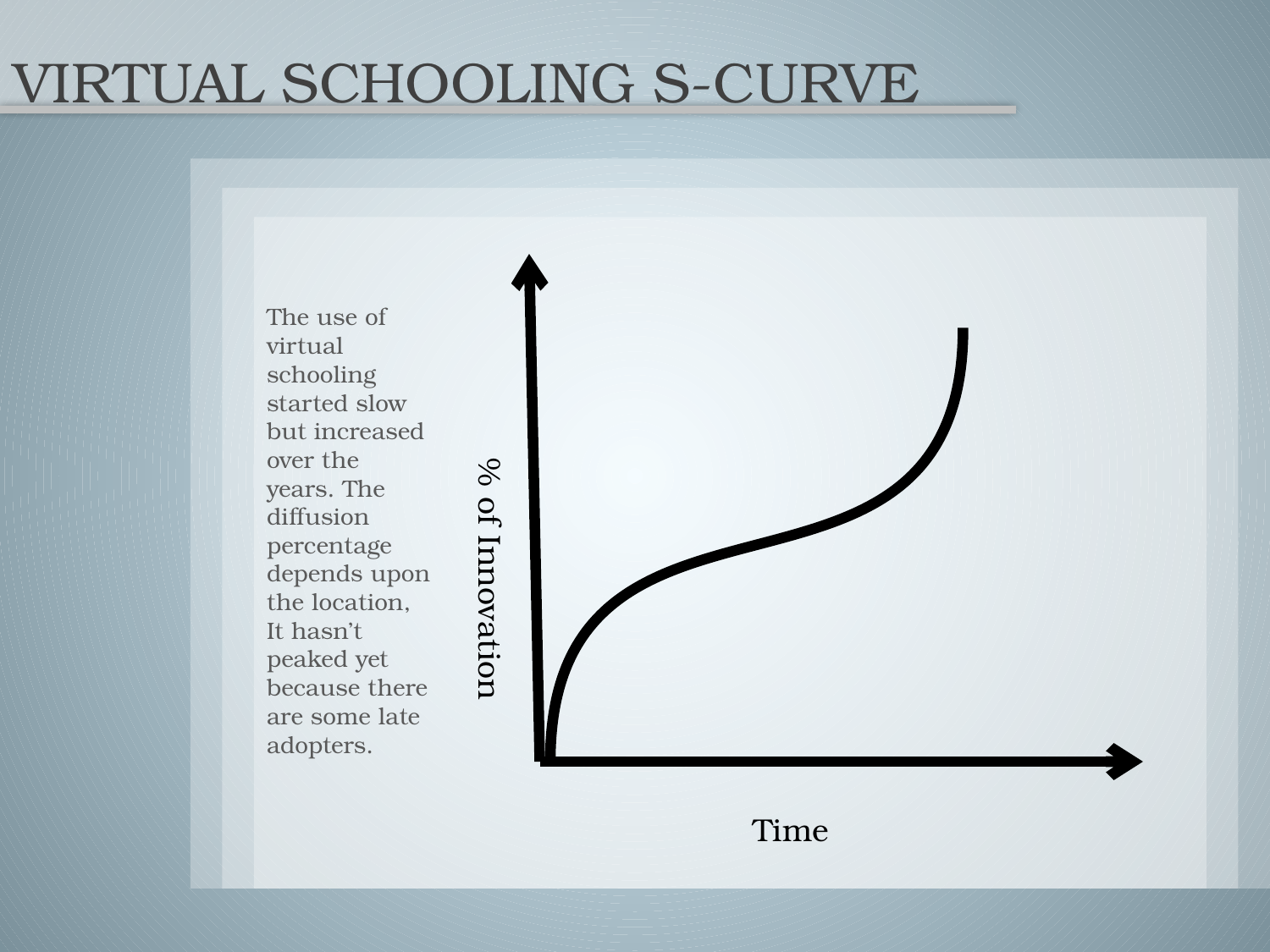

# VIRTUAL SCHOOLING S-CURVE
The use of virtual schooling started slow but increased over the years. The diffusion percentage depends upon the location, It hasn’t peaked yet because there are some late adopters.
	% of Innovation
	Time